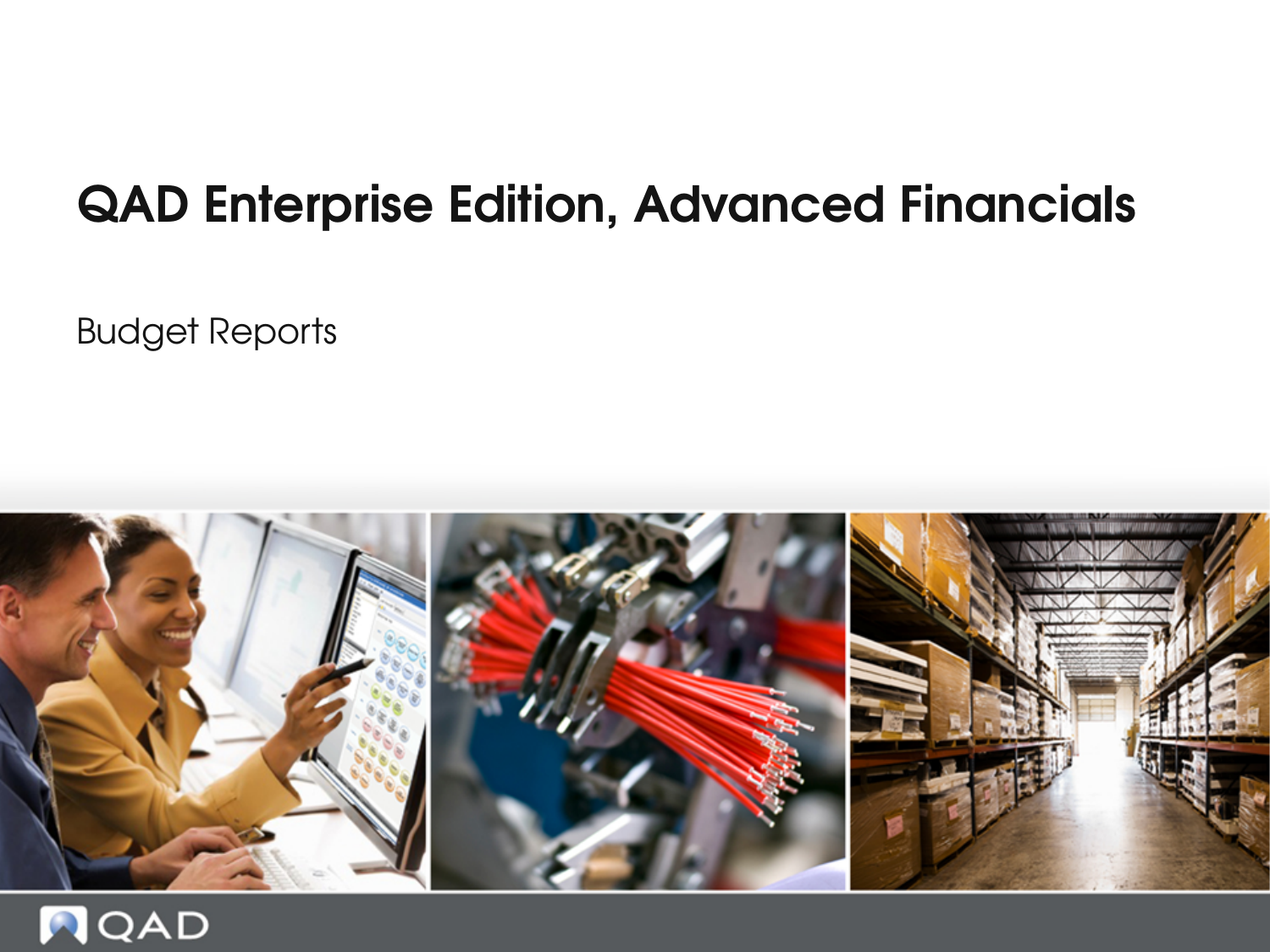

QAD Enterprise Edition, Advanced Financials
# Budget Reports